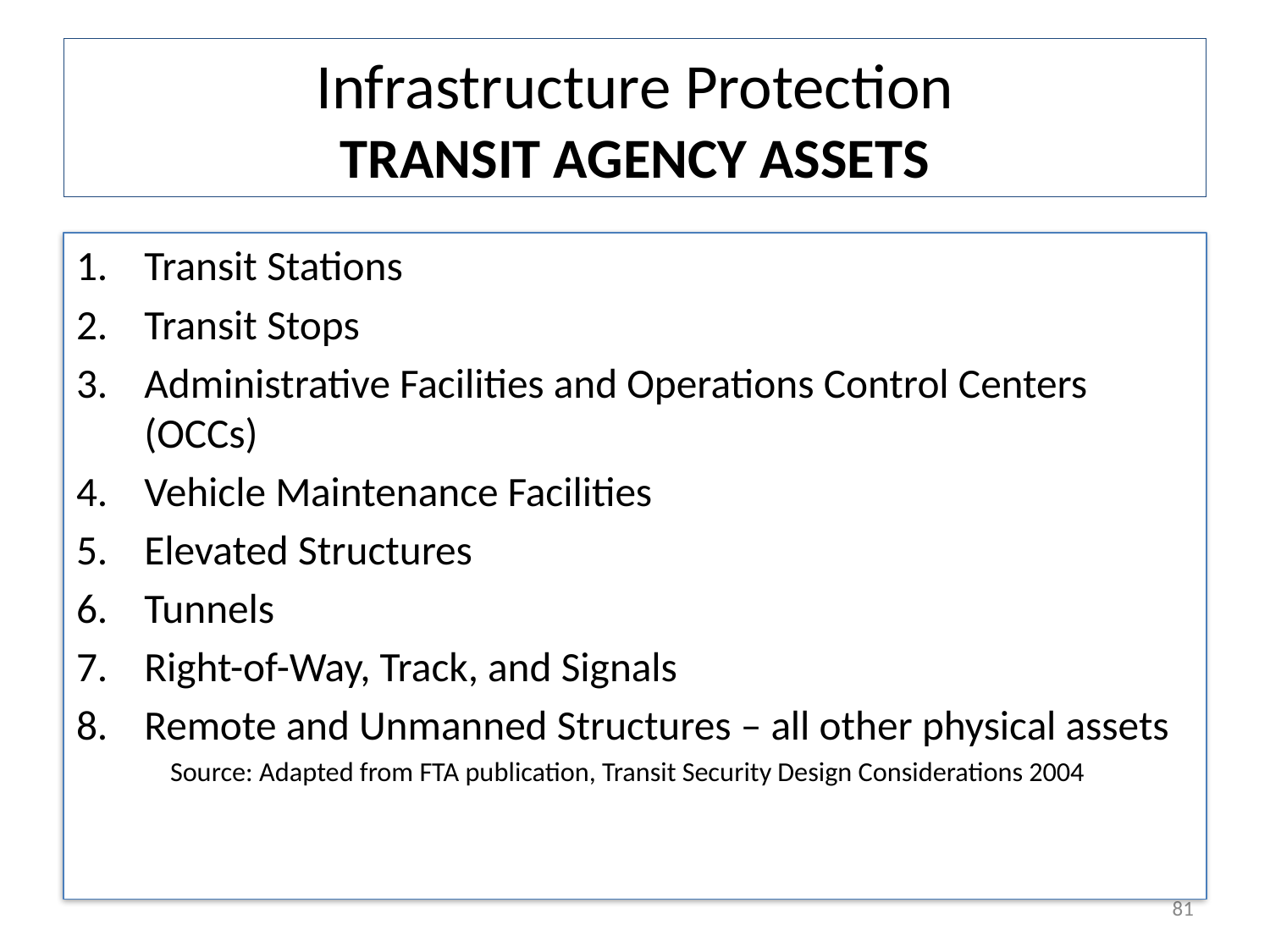

# Infrastructure Protection TRANSIT AGENCY ASSETS
Transit Stations
Transit Stops
Administrative Facilities and Operations Control Centers (OCCs)
Vehicle Maintenance Facilities
Elevated Structures
Tunnels
Right-of-Way, Track, and Signals
Remote and Unmanned Structures – all other physical assets
	Source: Adapted from FTA publication, Transit Security Design Considerations 2004

81